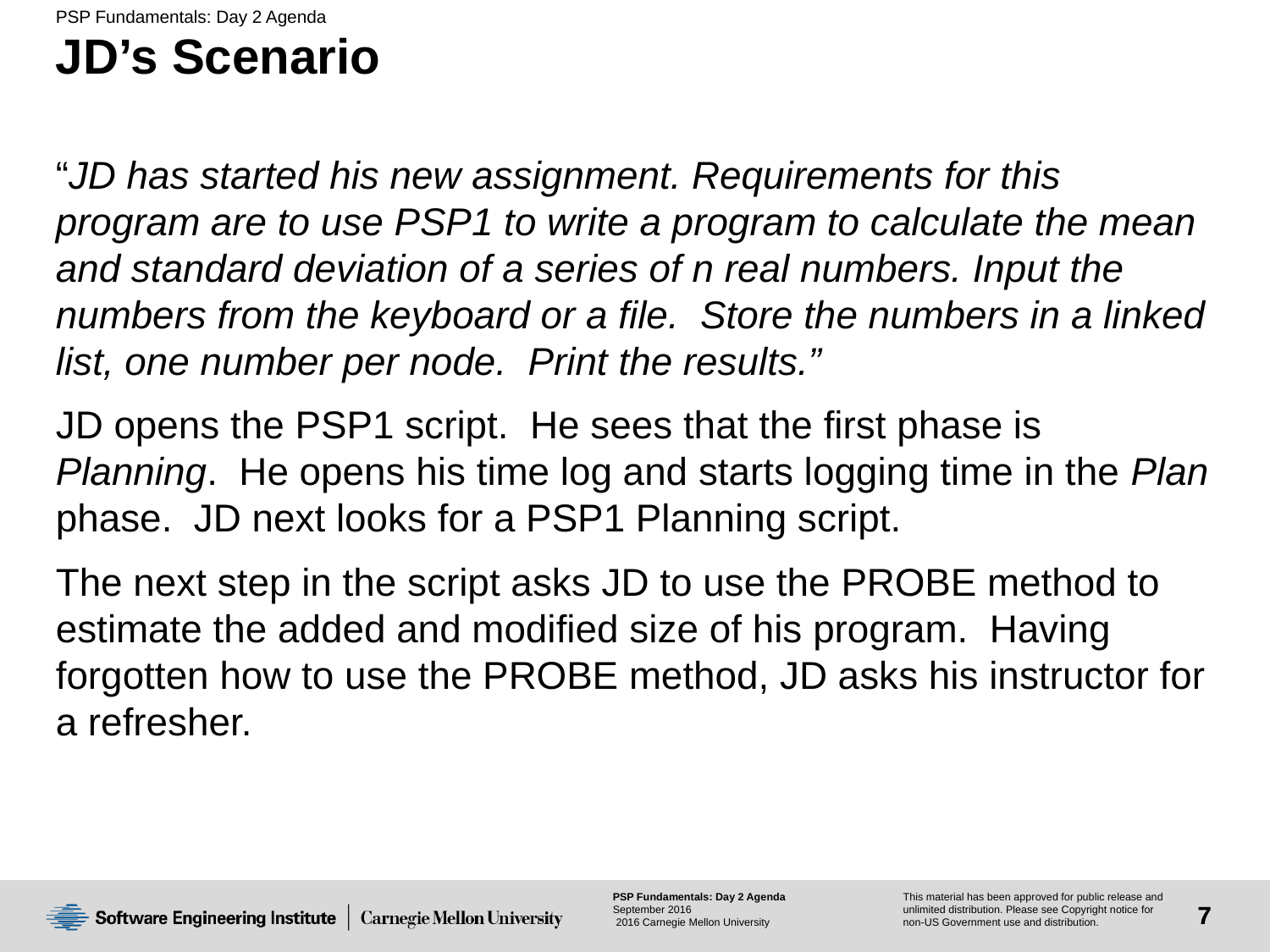

# JD’s Scenario
“JD has started his new assignment. Requirements for this program are to use PSP1 to write a program to calculate the mean and standard deviation of a series of n real numbers. Input the numbers from the keyboard or a file.  Store the numbers in a linked list, one number per node.  Print the results.”
JD opens the PSP1 script.  He sees that the first phase is Planning.  He opens his time log and starts logging time in the Plan phase.  JD next looks for a PSP1 Planning script.
The next step in the script asks JD to use the PROBE method to estimate the added and modified size of his program.  Having forgotten how to use the PROBE method, JD asks his instructor for a refresher.